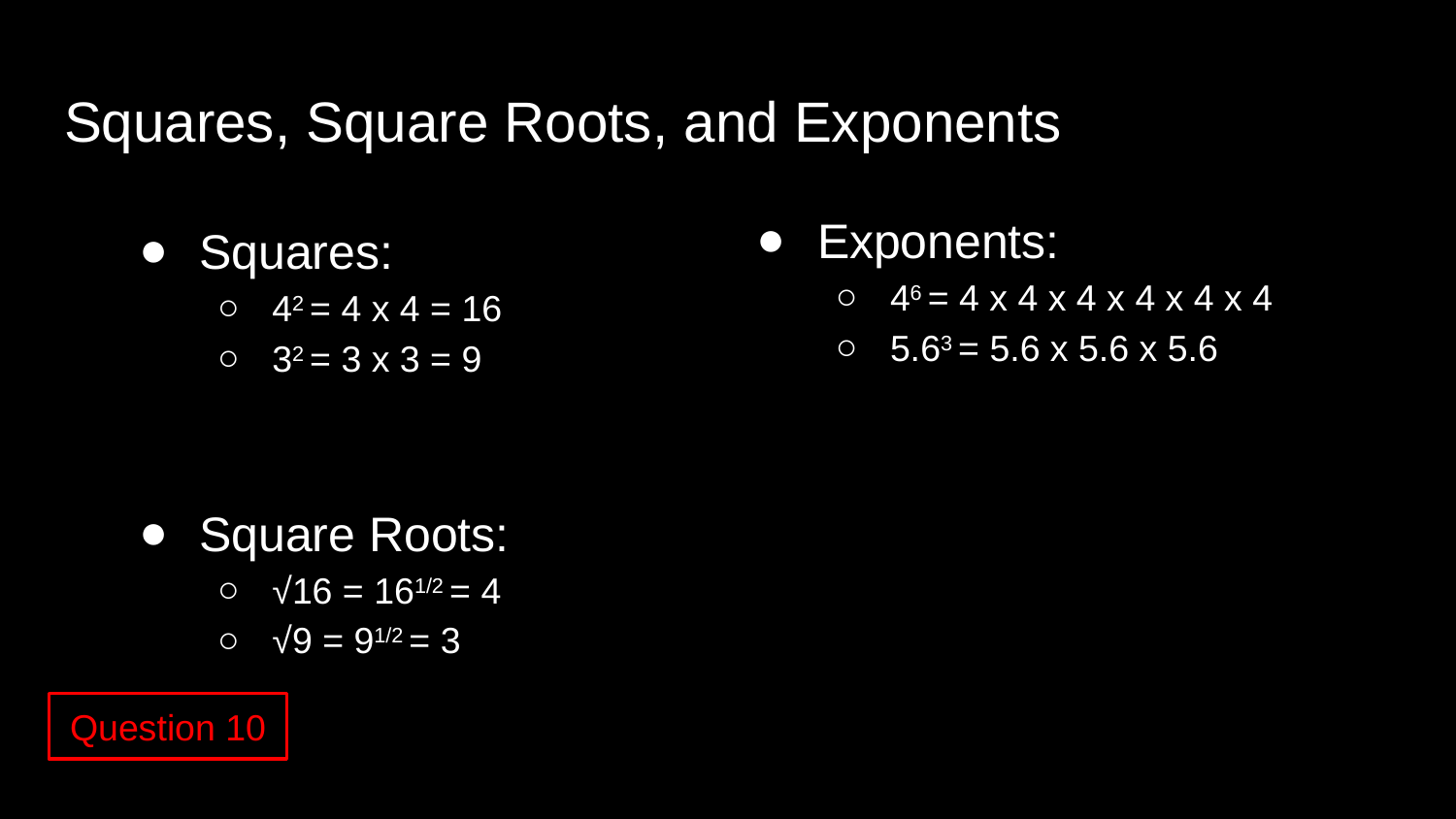

# Squares, Square Roots, and Exponents
Exponents:
46 = 4 x 4 x 4 x 4 x 4 x 4
5.63 = 5.6 x 5.6 x 5.6
Squares:
42 = 4 x 4 = 16
32 = 3 x 3 = 9

Square Roots:
√16 = 161/2 = 4
√9 = 91/2 = 3

Question 10